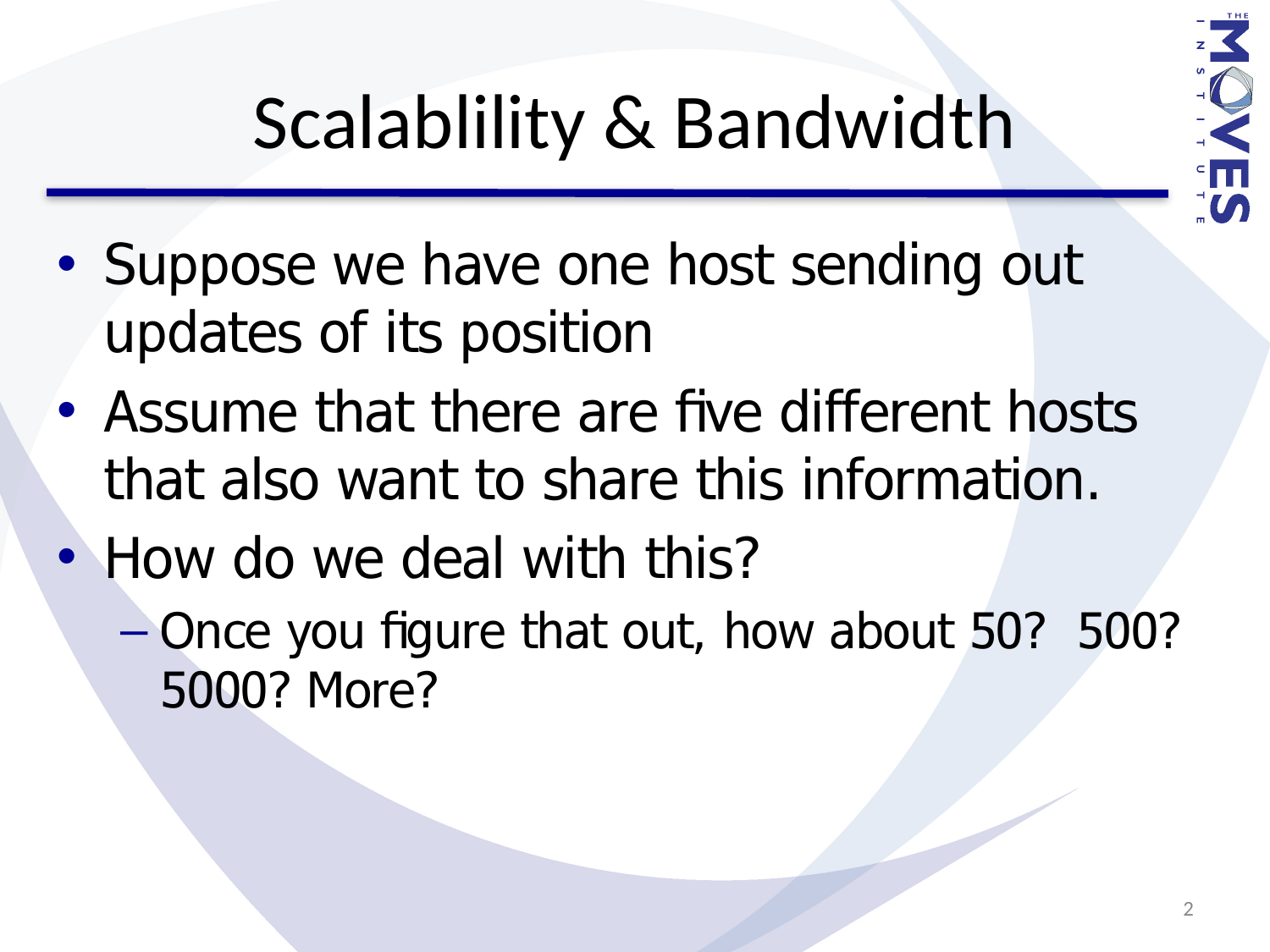

# Scalablility & Bandwidth
Suppose we have one host sending out updates of its position
Assume that there are five different hosts that also want to share this information.
How do we deal with this?
Once you figure that out, how about 50?  500? 5000? More?
2